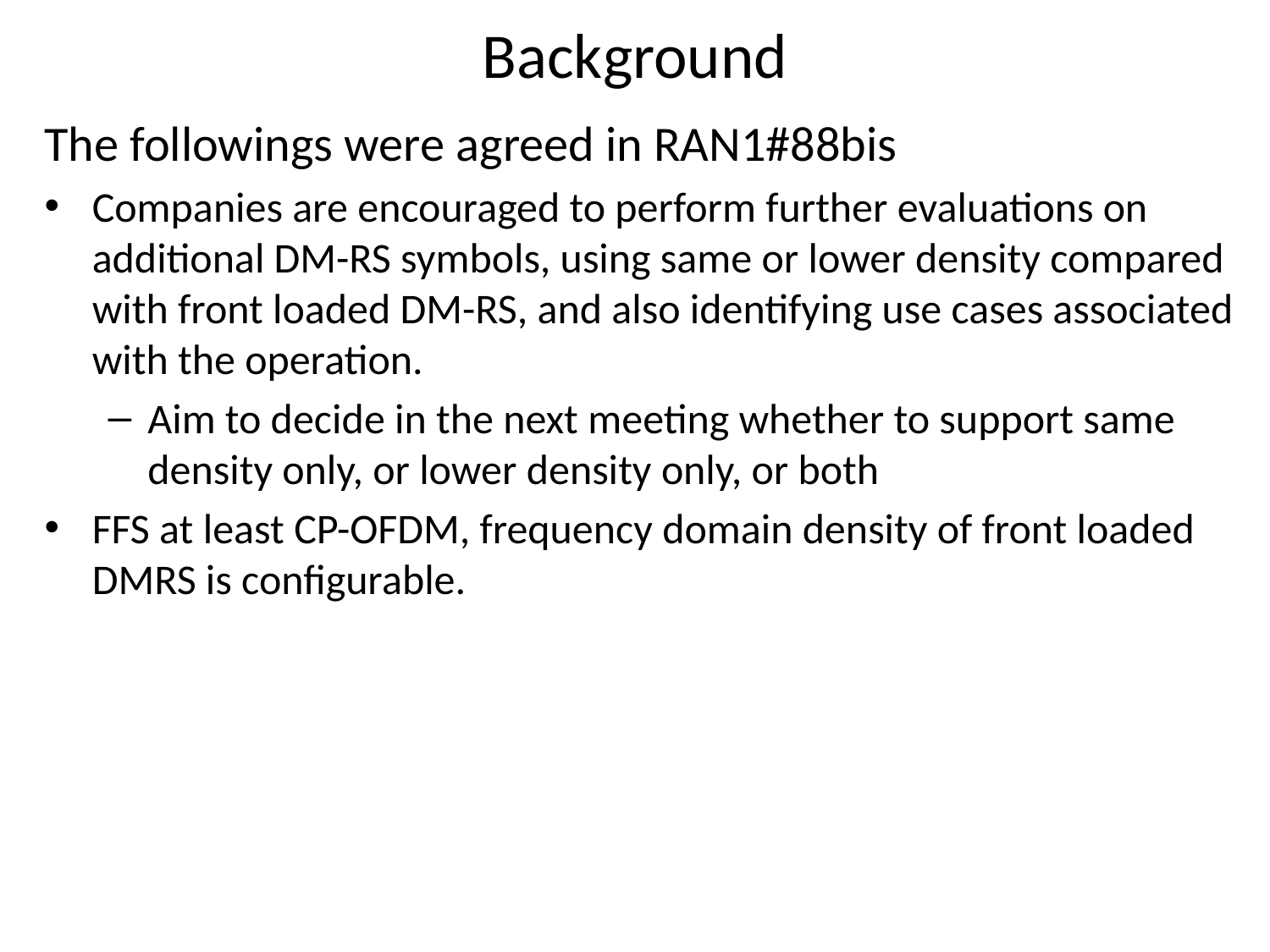

# Background
The followings were agreed in RAN1#88bis
Companies are encouraged to perform further evaluations on additional DM-RS symbols, using same or lower density compared with front loaded DM-RS, and also identifying use cases associated with the operation.
Aim to decide in the next meeting whether to support same density only, or lower density only, or both
FFS at least CP-OFDM, frequency domain density of front loaded DMRS is configurable.